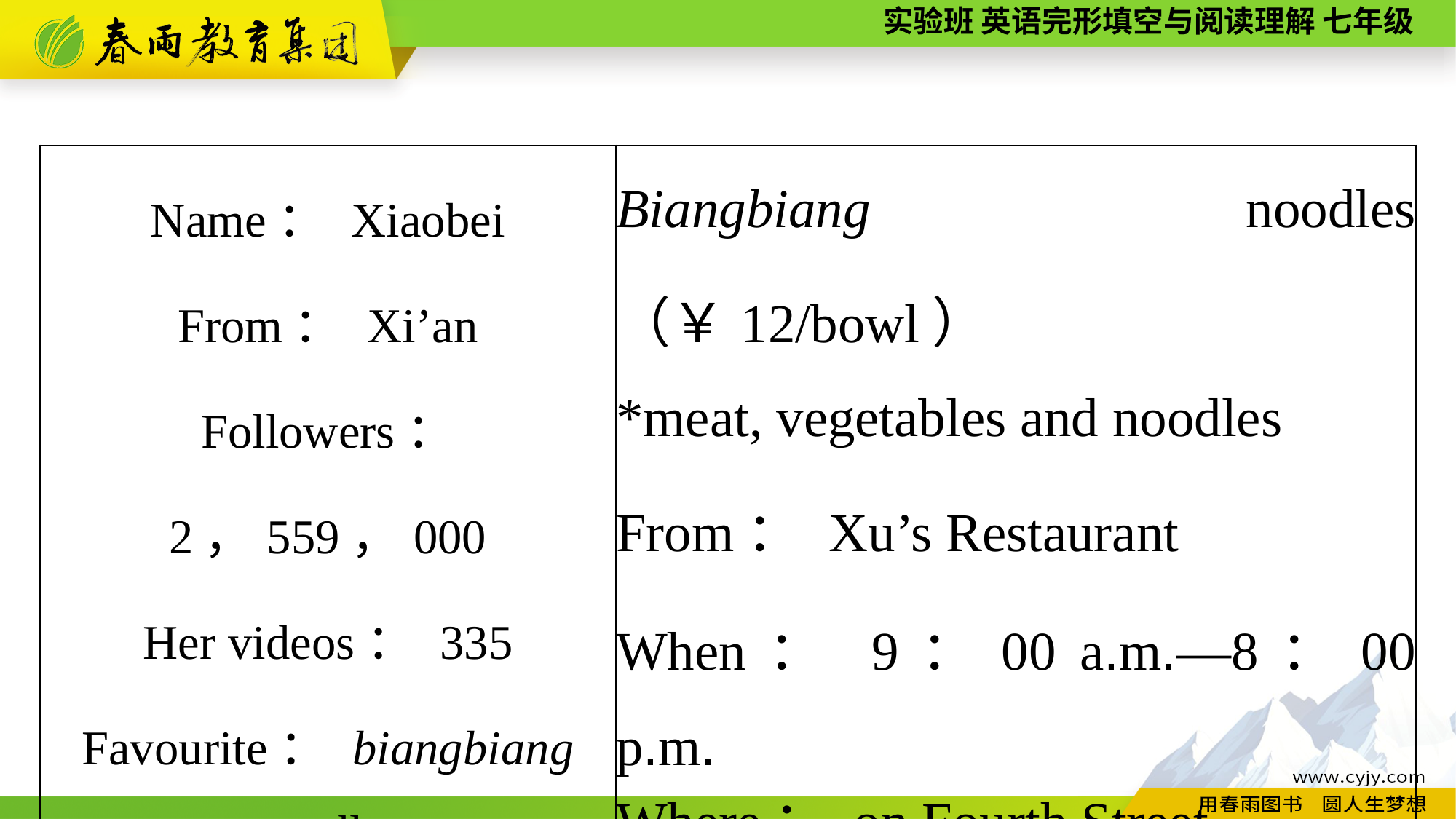

| Name： Xiaobei From： Xi’an Followers： 2，559，000 Her videos： 335 Favourite： biangbiang noodles | Biangbiang noodles （￥12/bowl） \*meat, vegetables and noodles From： Xu’s Restaurant When： 9：00 a.m.—8：00 p.m. Where： on Fourth Street |
| --- | --- |